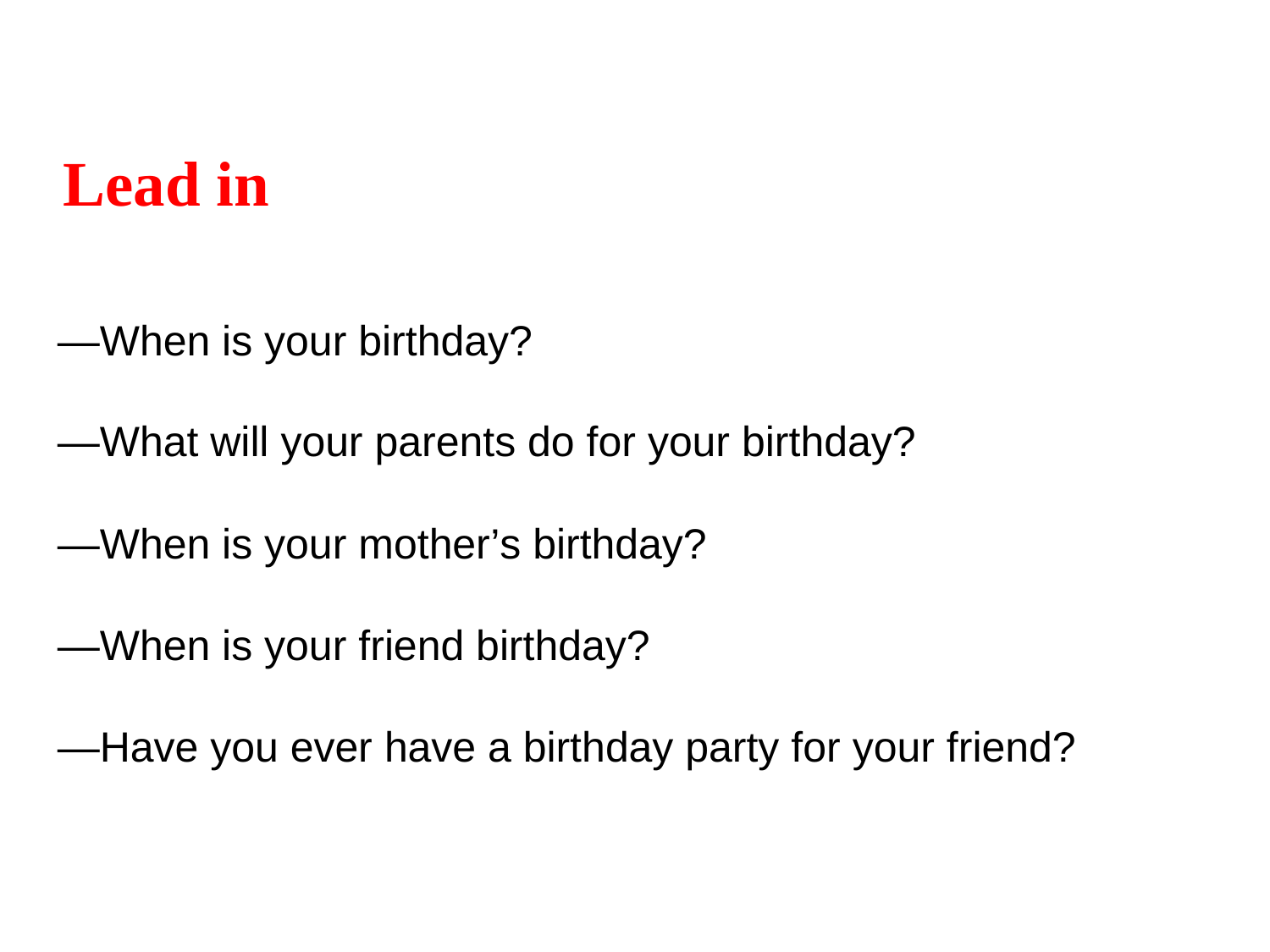

Lead in
—When is your birthday?
—What will your parents do for your birthday?
—When is your mother’s birthday?
—When is your friend birthday?
—Have you ever have a birthday party for your friend?